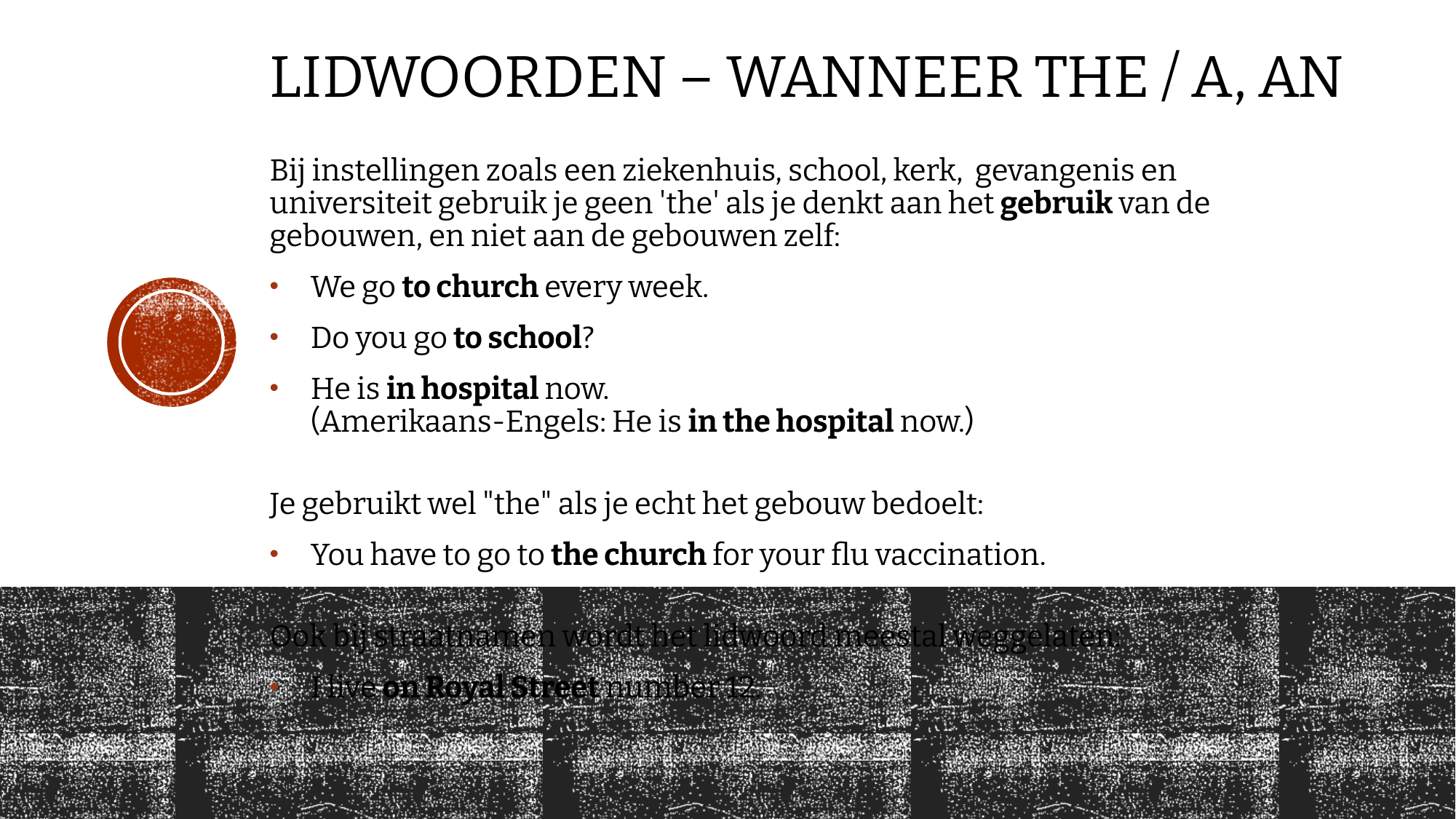

# Lidwoorden – wanneer the / a, an
Bij instellingen zoals een ziekenhuis, school, kerk,  gevangenis en universiteit gebruik je geen 'the' als je denkt aan het gebruik van de gebouwen, en niet aan de gebouwen zelf:
We go to church every week.
Do you go to school?
He is in hospital now. 
(Amerikaans-Engels: He is in the hospital now.)

Je gebruikt wel "the" als je echt het gebouw bedoelt:
You have to go to the church for your flu vaccination.

Ook bij straatnamen wordt het lidwoord meestal weggelaten:
I live on Royal Street number 12.